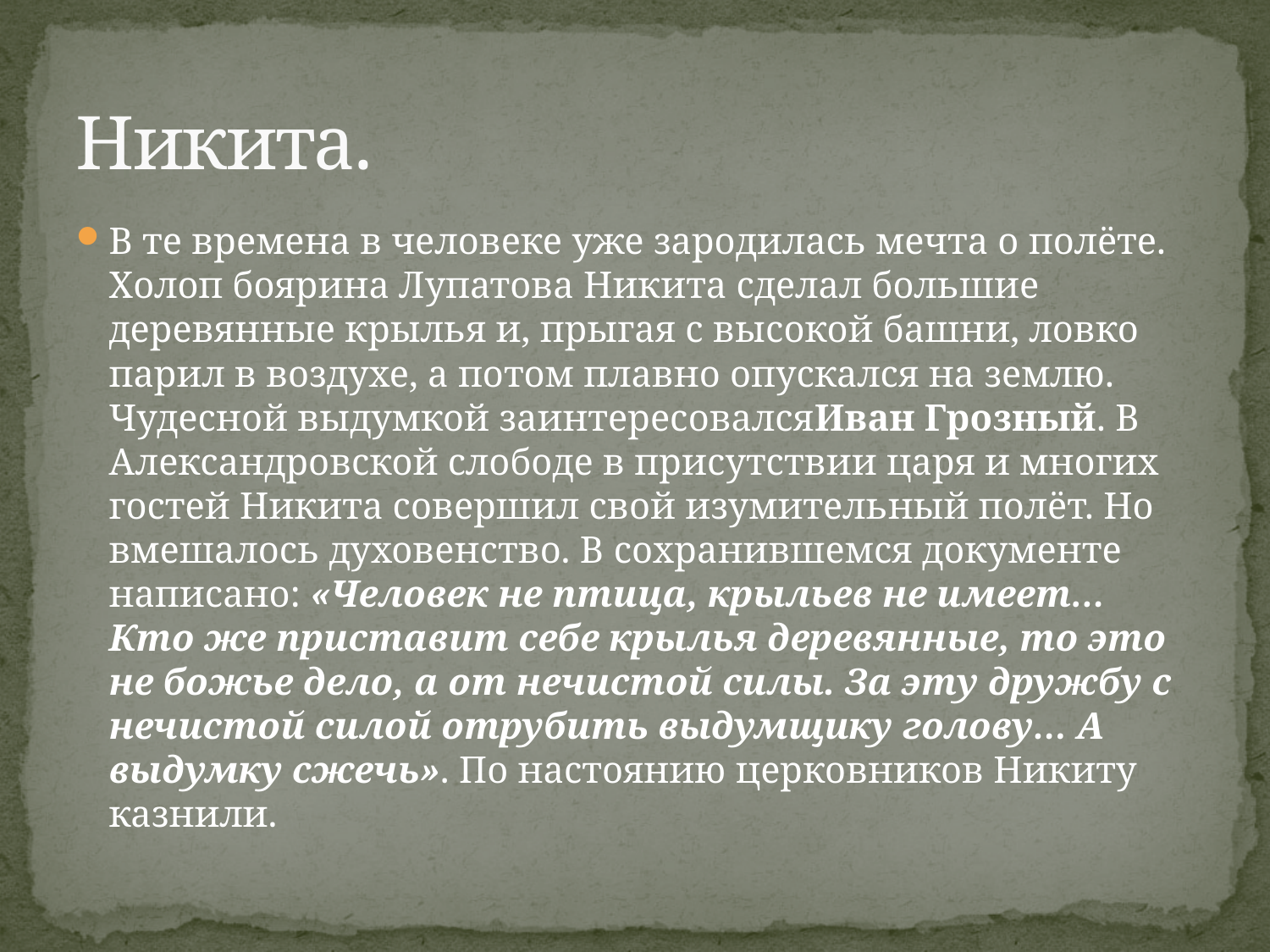

# Никита.
В те времена в человеке уже зародилась мечта о полёте. Холоп боярина Лупатова Никита сделал большие деревянные крылья и, прыгая с высокой башни, ловко парил в воздухе, а потом плавно опускался на землю. Чудесной выдумкой заинтересовалсяИван Грозный. В Александровской слободе в присутствии царя и многих гостей Никита совершил свой изумительный полёт. Но вмешалось духовенство. В сохранившемся документе написано: «Человек не птица, крыльев не имеет… Кто же приставит себе крылья деревянные, то это не божье дело, а от нечистой силы. За эту дружбу с нечистой силой отрубить выдумщику голову… А выдумку сжечь». По настоянию церковников Никиту казнили.